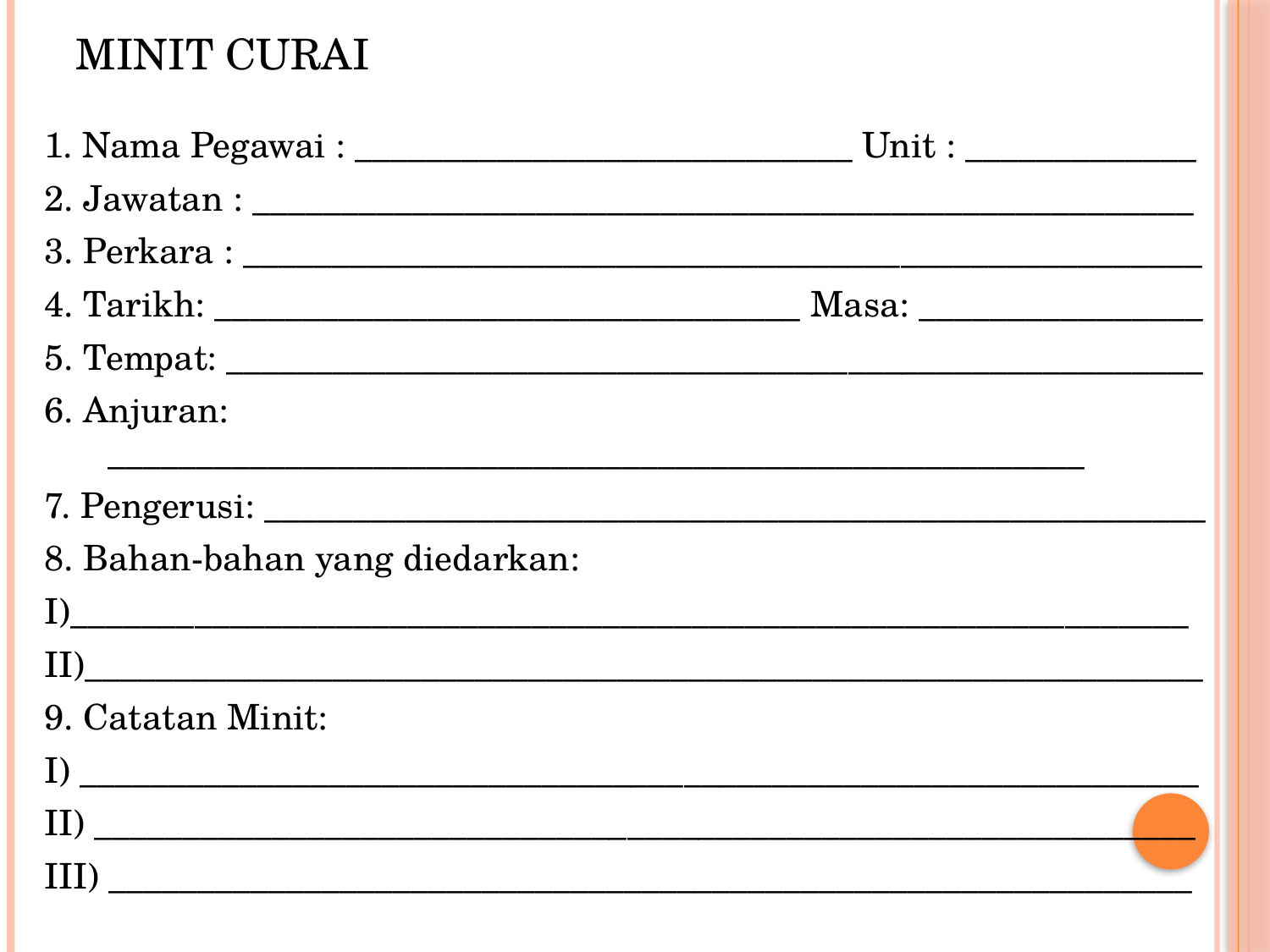

# Minit Curai
1. Nama Pegawai : ____________________________ Unit : _____________
2. Jawatan : _____________________________________________________
3. Perkara : ______________________________________________________
4. Tarikh: _________________________________ Masa: ________________
5. Tempat: _______________________________________________________
6. Anjuran: _______________________________________________________
7. Pengerusi: _____________________________________________________
8. Bahan-bahan yang diedarkan:
I)_______________________________________________________________
II)_______________________________________________________________
9. Catatan Minit:
I) _______________________________________________________________
II) ______________________________________________________________
III) _____________________________________________________________